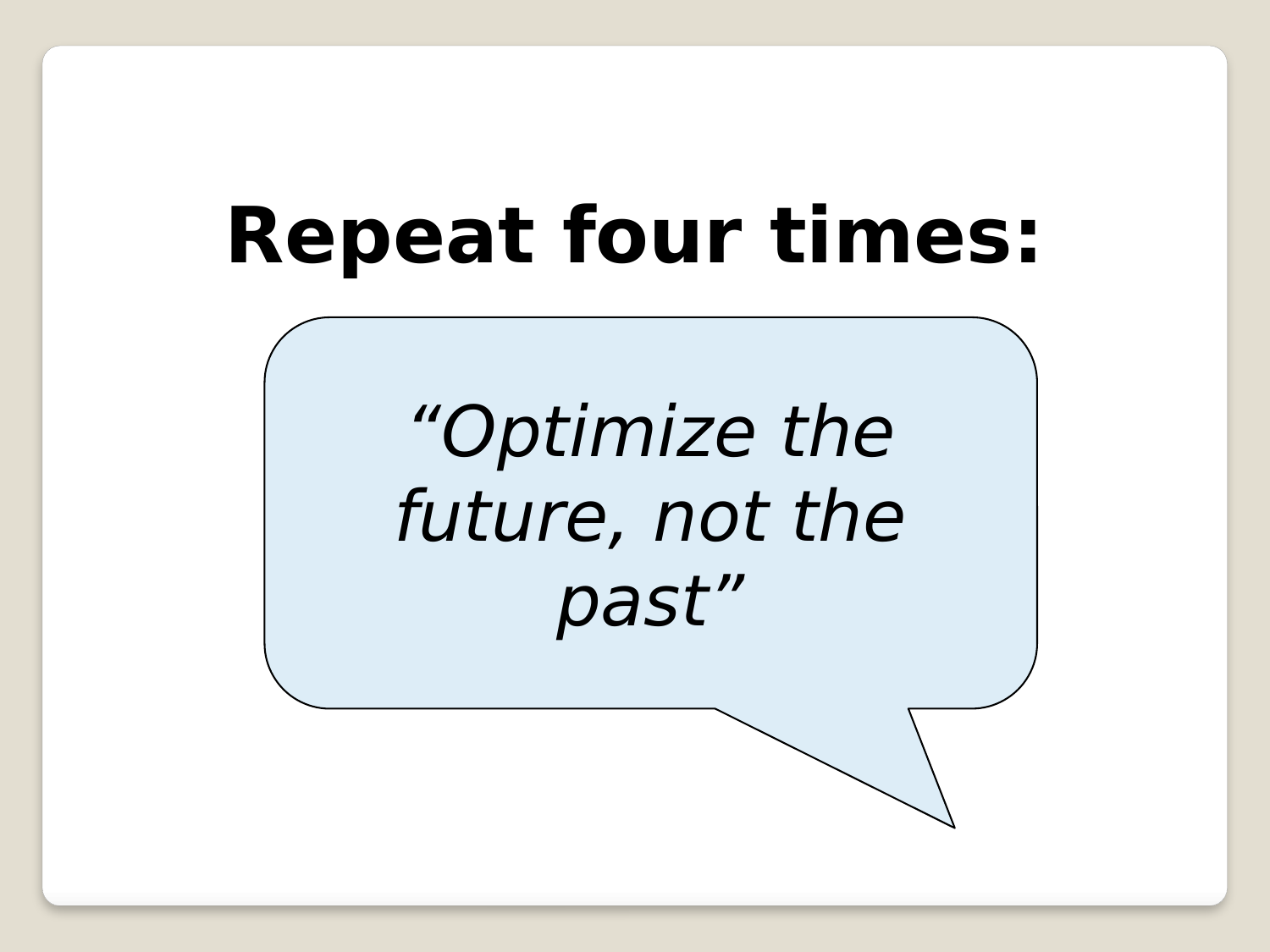

Repeat four times:
“Optimize the future, not the past”